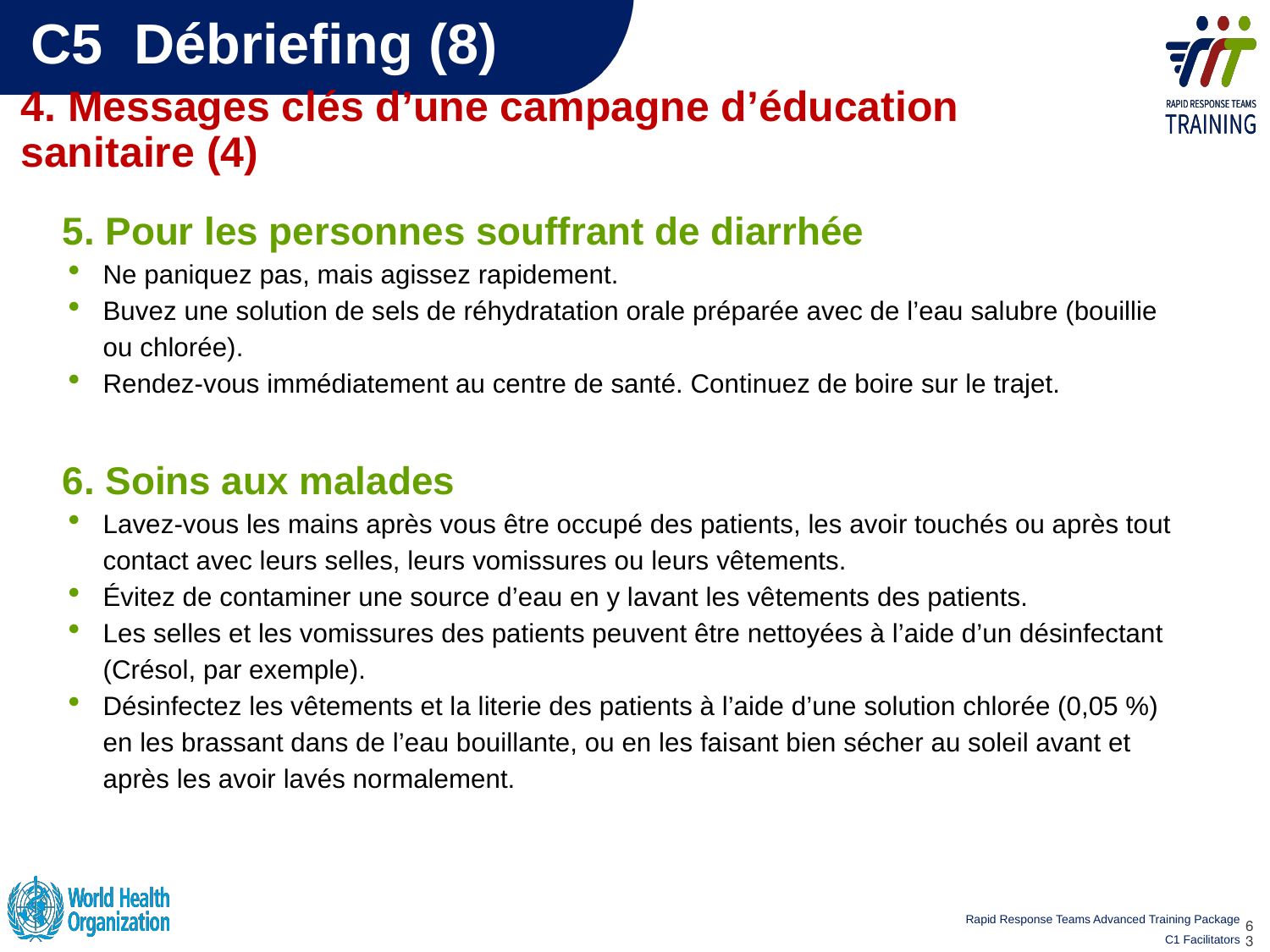

C5  Débriefing (8)

4. Messages clés d’une campagne d’éducation sanitaire (4)

5. Pour les personnes souffrant de diarrhée
Ne paniquez pas, mais agissez rapidement.
Buvez une solution de sels de réhydratation orale préparée avec de l’eau salubre (bouillie ou chlorée).
Rendez-vous immédiatement au centre de santé. Continuez de boire sur le trajet.

6. Soins aux malades
Lavez-vous les mains après vous être occupé des patients, les avoir touchés ou après tout contact avec leurs selles, leurs vomissures ou leurs vêtements.
Évitez de contaminer une source d’eau en y lavant les vêtements des patients.
Les selles et les vomissures des patients peuvent être nettoyées à l’aide d’un désinfectant (Crésol, par exemple).
Désinfectez les vêtements et la literie des patients à l’aide d’une solution chlorée (0,05 %) en les brassant dans de l’eau bouillante, ou en les faisant bien sécher au soleil avant et après les avoir lavés normalement.